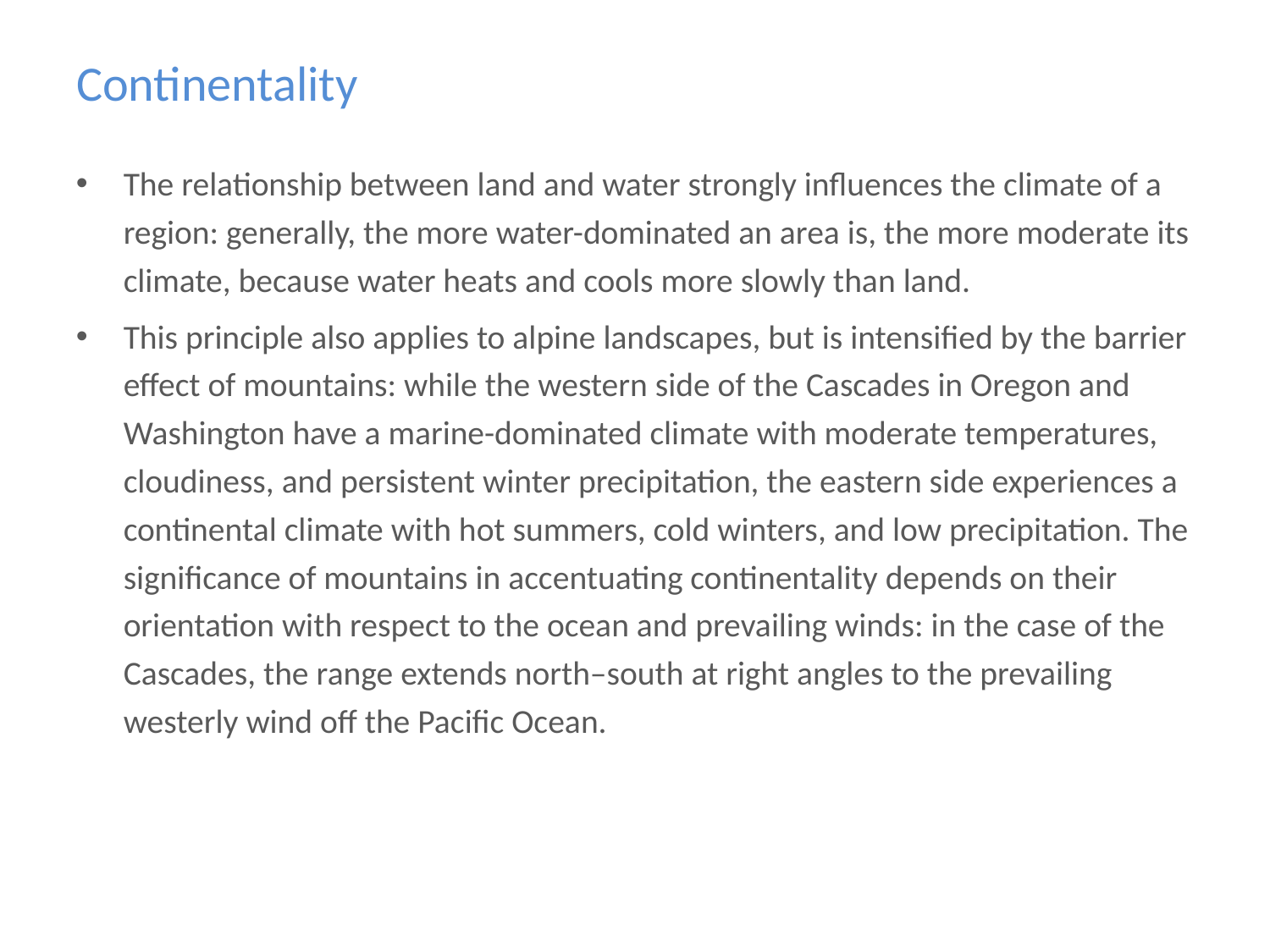

# Continentality

The relationship between land and water strongly influences the climate of a region: generally, the more water-dominated an area is, the more moderate its climate, because water heats and cools more slowly than land.
This principle also applies to alpine landscapes, but is intensified by the barrier effect of mountains: while the western side of the Cascades in Oregon and Washington have a marine-dominated climate with moderate temperatures, cloudiness, and persistent winter precipitation, the eastern side experiences a continental climate with hot summers, cold winters, and low precipitation. The significance of mountains in accentuating continentality depends on their orientation with respect to the ocean and prevailing winds: in the case of the Cascades, the range extends north–south at right angles to the prevailing westerly wind off the Pacific Ocean.